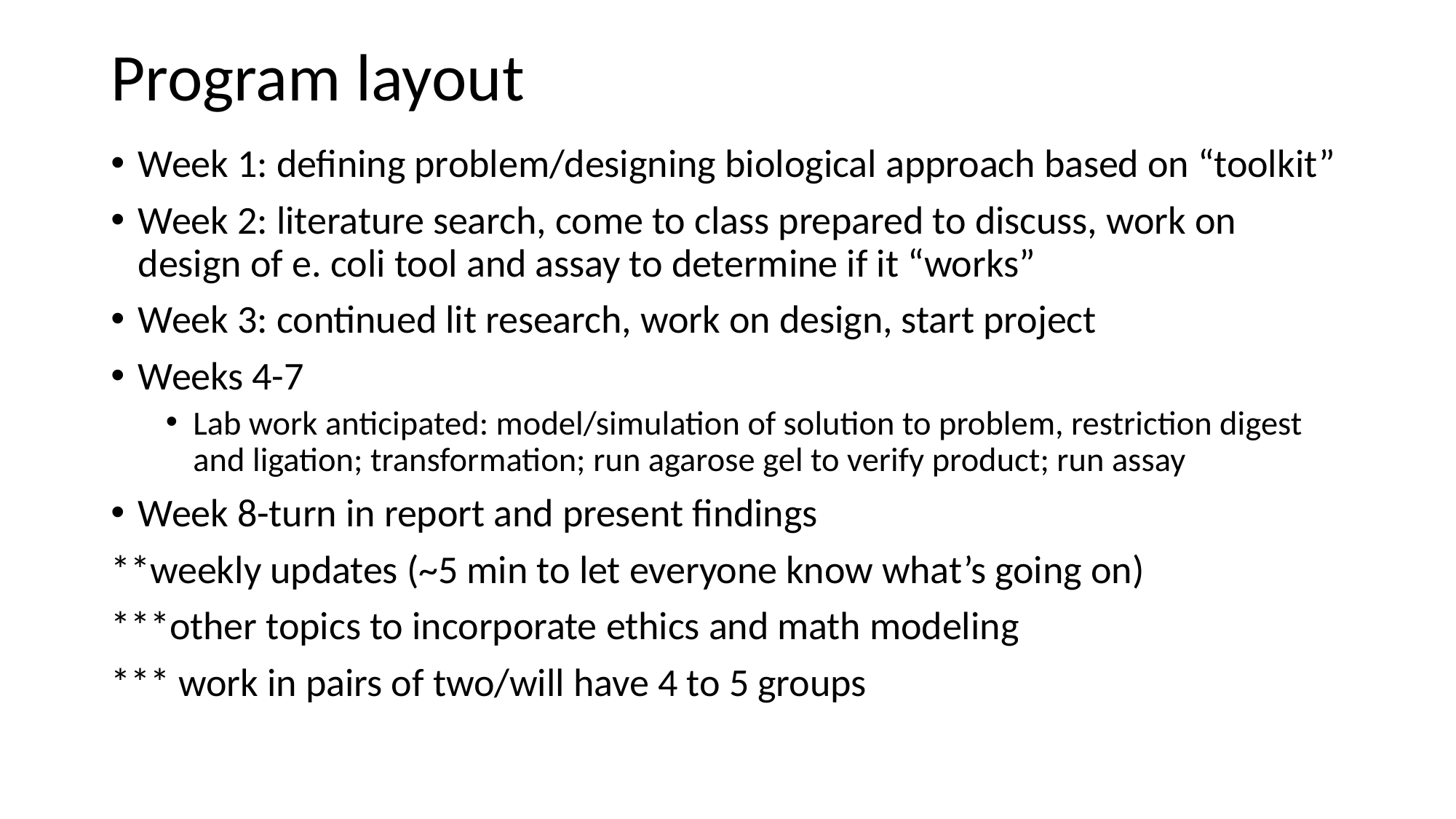

# Program layout
Week 1: defining problem/designing biological approach based on “toolkit”
Week 2: literature search, come to class prepared to discuss, work on design of e. coli tool and assay to determine if it “works”
Week 3: continued lit research, work on design, start project
Weeks 4-7
Lab work anticipated: model/simulation of solution to problem, restriction digest and ligation; transformation; run agarose gel to verify product; run assay
Week 8-turn in report and present findings
**weekly updates (~5 min to let everyone know what’s going on)
***other topics to incorporate ethics and math modeling
*** work in pairs of two/will have 4 to 5 groups